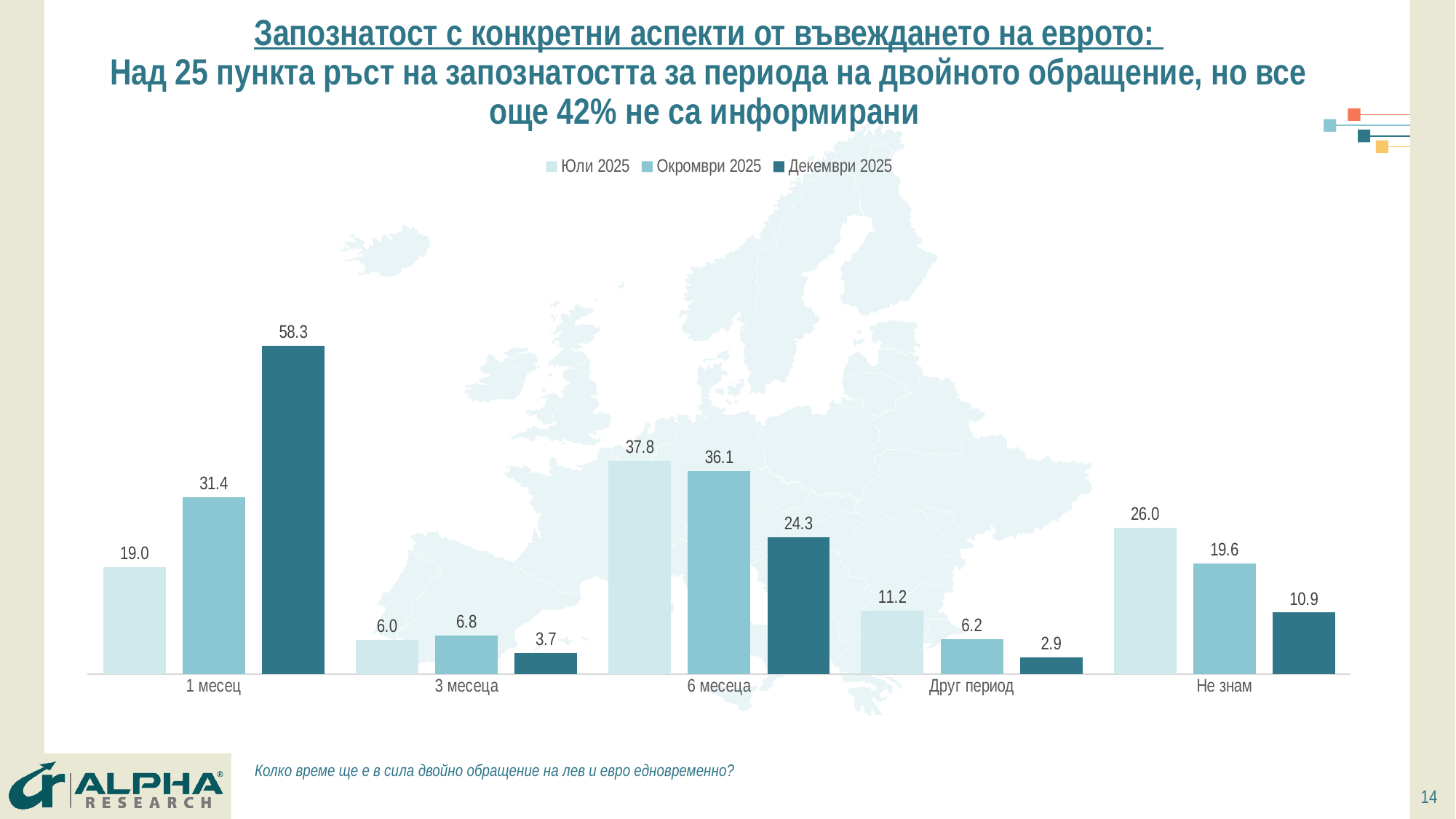

# Запознатост с конкретни аспекти от въвеждането на еврото: Над 25 пункта ръст на запознатостта за периода на двойното обращение, но все още 42% не са информирани

### Chart

| Category | Юли 2025 | Окромври 2025 | Декември 2025 |
|---|---|---|---|
| 1 месец | 19.0 | 31.4 | 58.3 |
| 3 месеца | 6.0 | 6.8 | 3.7 |
| 6 месеца | 37.8 | 36.1 | 24.3 |
| Друг период | 11.2 | 6.2 | 2.9 |
| Не знам | 26.0 | 19.6 | 10.9 |
Колко време ще е в сила двойно обращение на лев и евро едновременно?
14